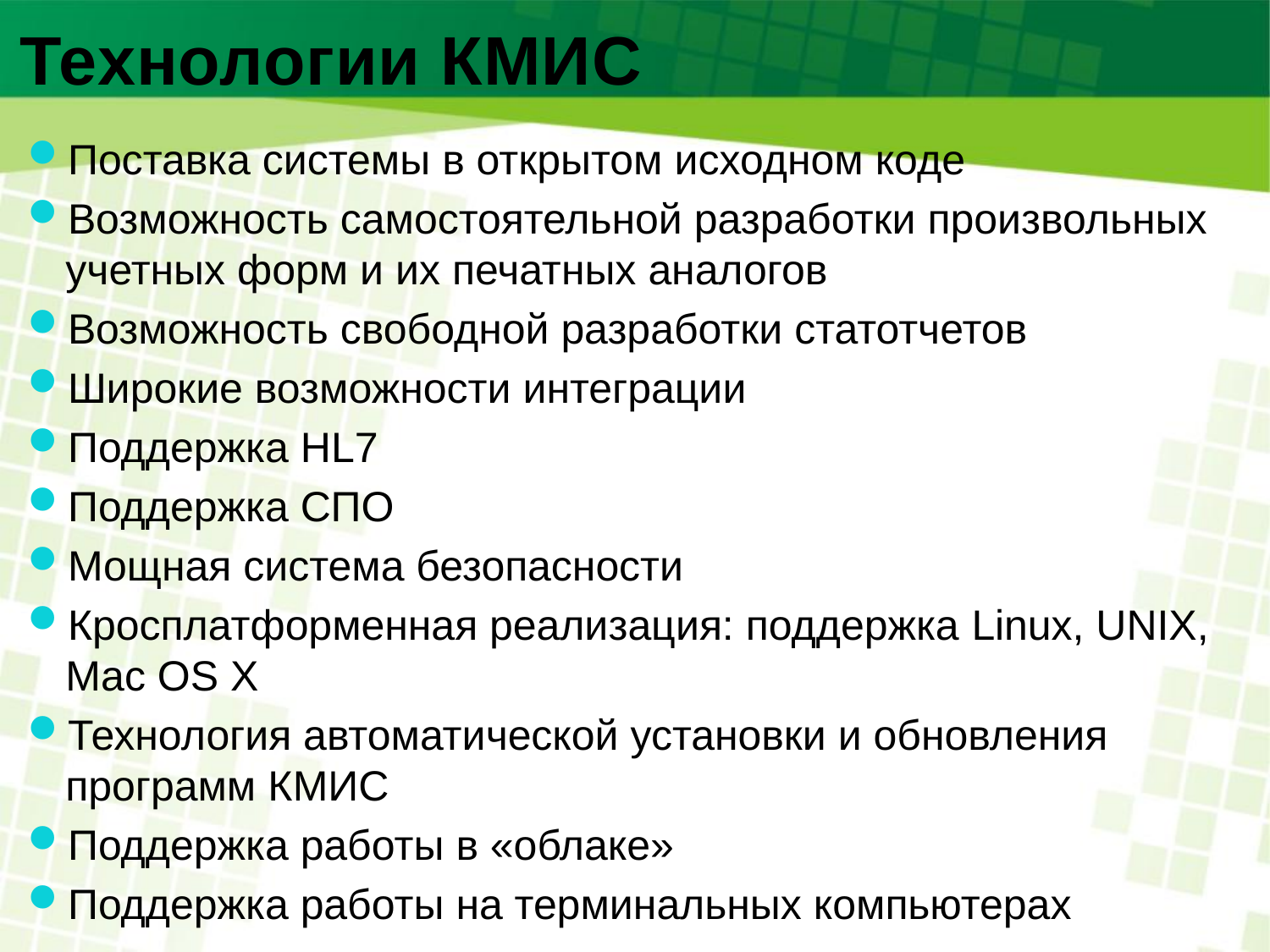

# Технологии КМИС
Поставка системы в открытом исходном коде
Возможность самостоятельной разработки произвольных учетных форм и их печатных аналогов
Возможность свободной разработки статотчетов
Широкие возможности интеграции
Поддержка HL7
Поддержка СПО
Мощная система безопасности
Кросплатформенная реализация: поддержка Linux, UNIX, Mac OS X
Технология автоматической установки и обновления программ КМИС
Поддержка работы в «облаке»
Поддержка работы на терминальных компьютерах